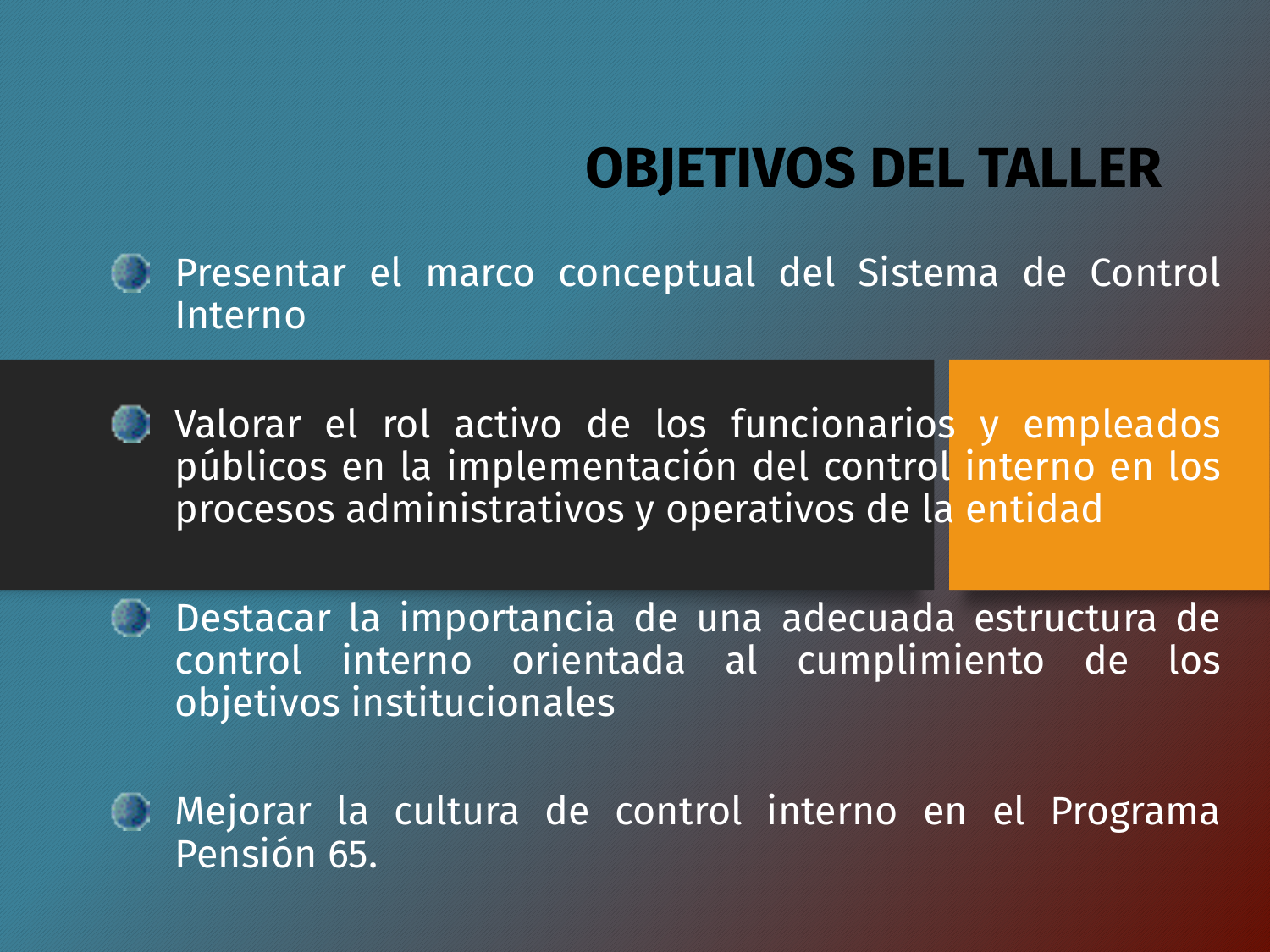

# OBJETIVOS DEL TALLER
Presentar el marco conceptual del Sistema de Control Interno

Valorar el rol activo de los funcionarios y empleados públicos en la implementación del control interno en los procesos administrativos y operativos de la entidad

Destacar la importancia de una adecuada estructura de control interno orientada al cumplimiento de los objetivos institucionales

Mejorar la cultura de control interno en el Programa Pensión 65.